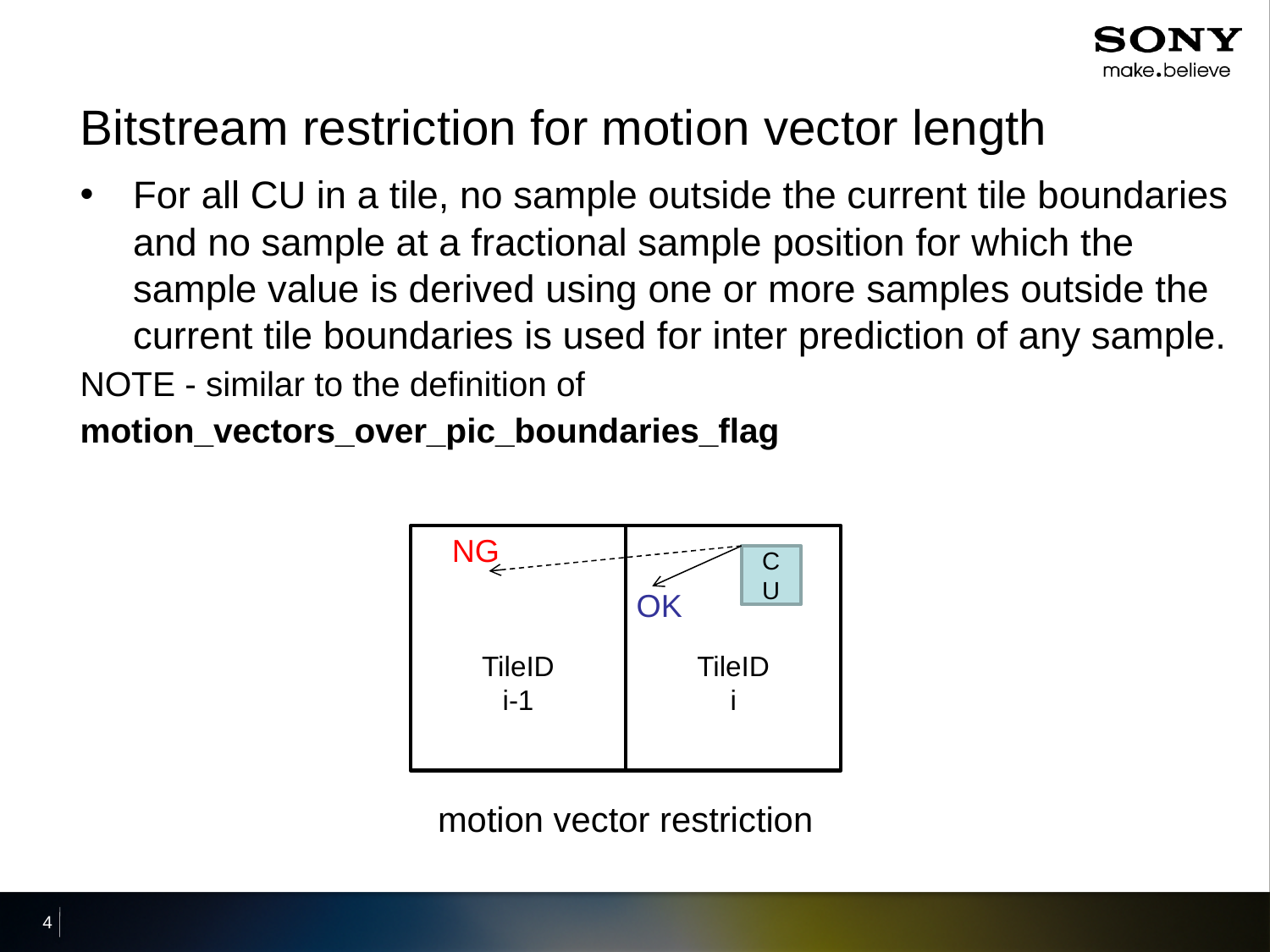

# Bitstream restriction for motion vector length
For all CU in a tile, no sample outside the current tile boundaries and no sample at a fractional sample position for which the sample value is derived using one or more samples outside the current tile boundaries is used for inter prediction of any sample.
NOTE - similar to the definition of motion_vectors_over_pic_boundaries_flag

NG

TileID
i-1

TileID
i
CU
OK
motion vector restriction
4